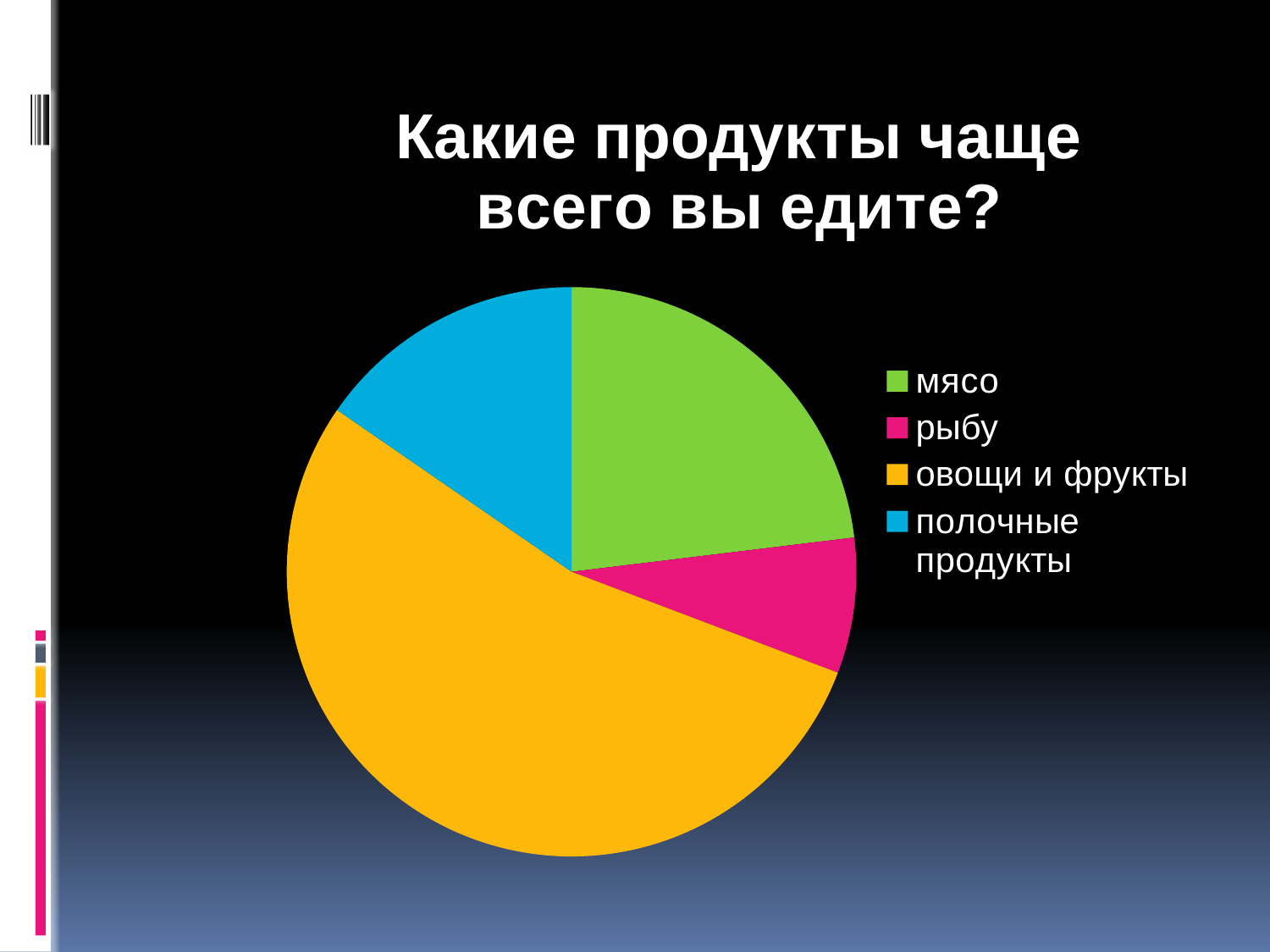

### Chart:

| Category | Какие продукты чаще всего вы едите? |
|---|---|
| мясо | 3.0 |
| рыбу | 1.0 |
| овощи и фрукты | 7.0 |
| полочные продукты | 2.0 |